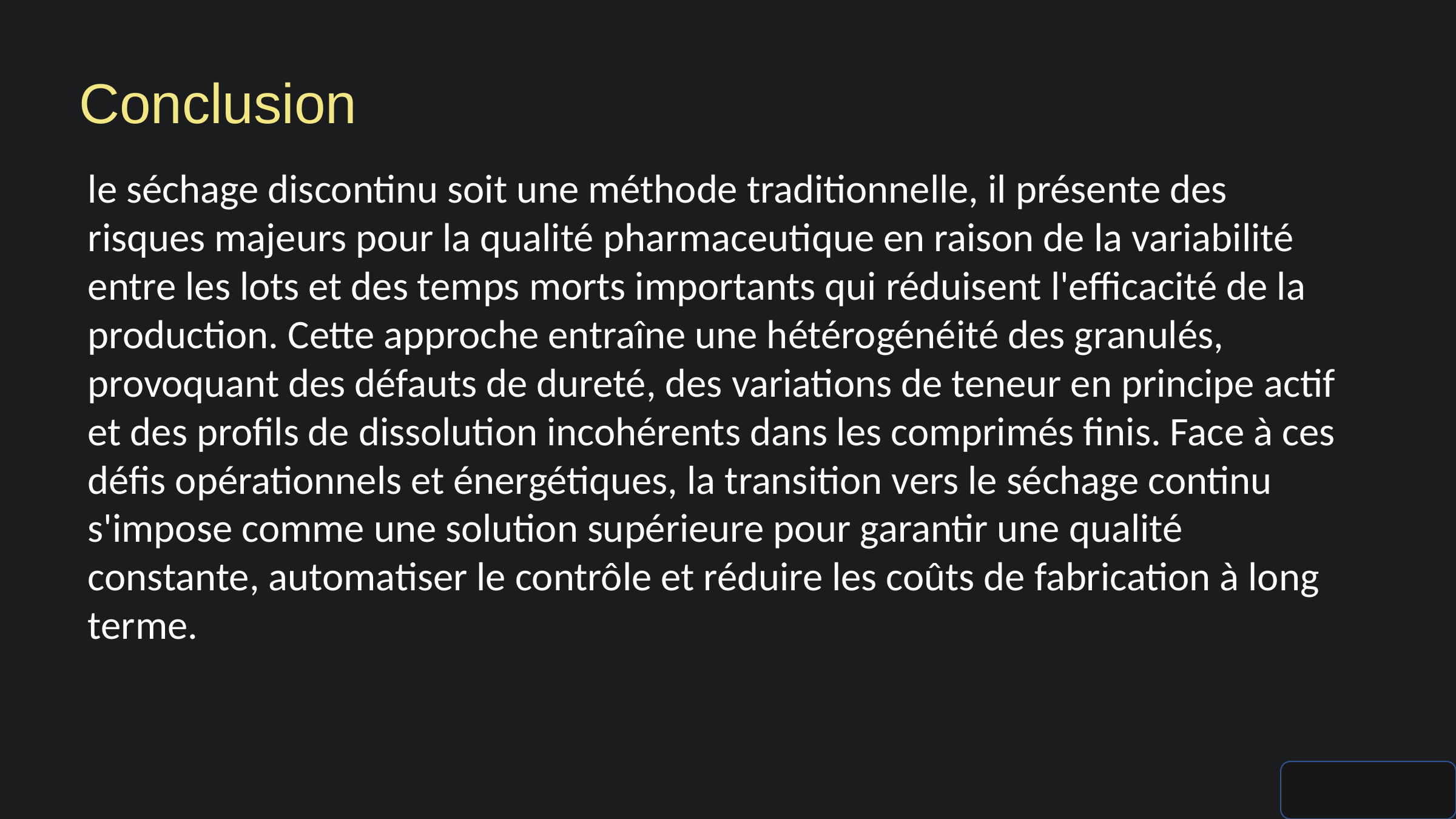

Conclusion

le séchage discontinu soit une méthode traditionnelle, il présente des risques majeurs pour la qualité pharmaceutique en raison de la variabilité entre les lots et des temps morts importants qui réduisent l'efficacité de la production. Cette approche entraîne une hétérogénéité des granulés, provoquant des défauts de dureté, des variations de teneur en principe actif et des profils de dissolution incohérents dans les comprimés finis. Face à ces défis opérationnels et énergétiques, la transition vers le séchage continu s'impose comme une solution supérieure pour garantir une qualité constante, automatiser le contrôle et réduire les coûts de fabrication à long terme.